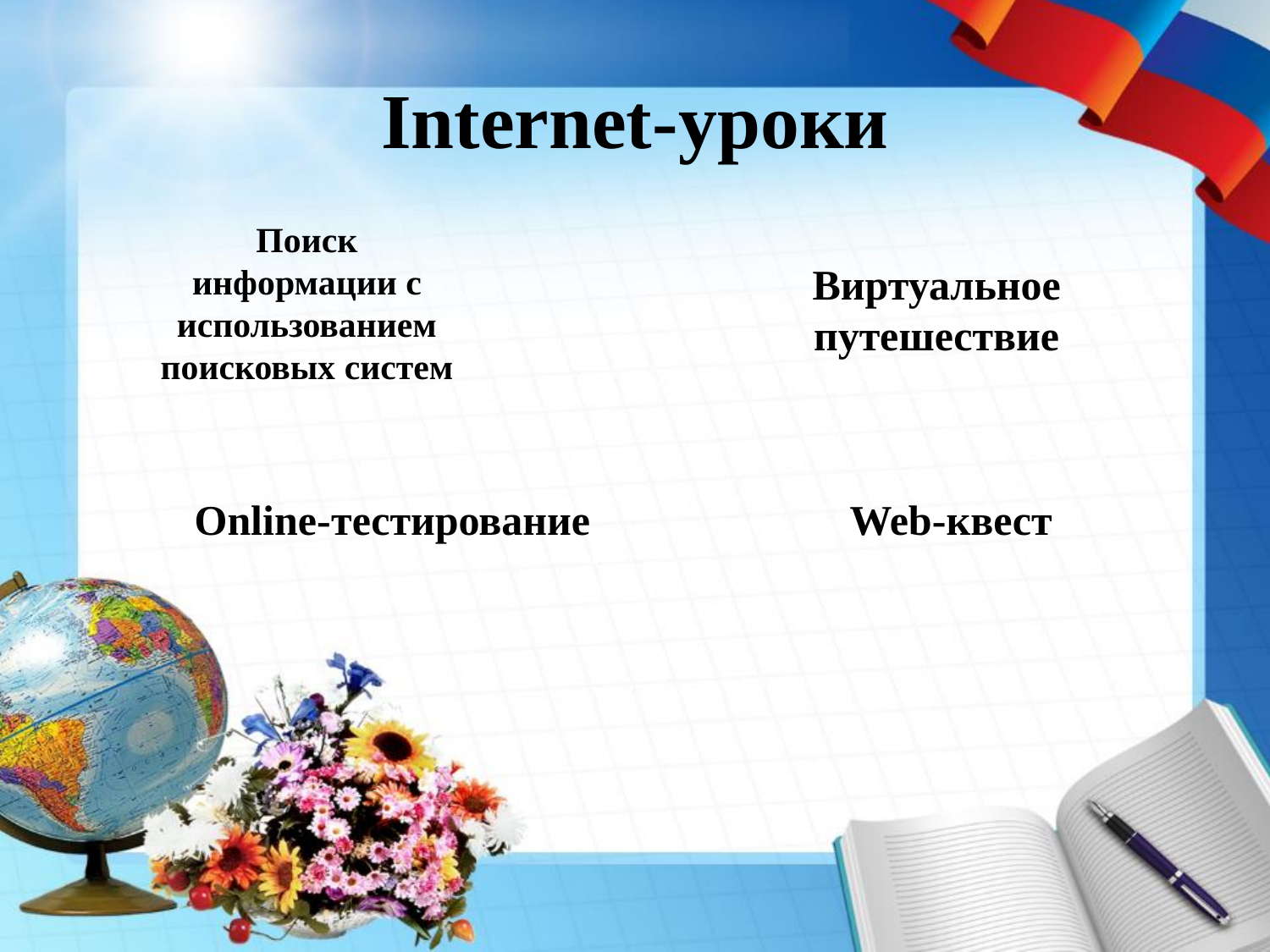

# Internet-уроки
      Виртуальное путешествие

Поиск информации с использованием поисковых систем
Online-тестирование
Web-квест